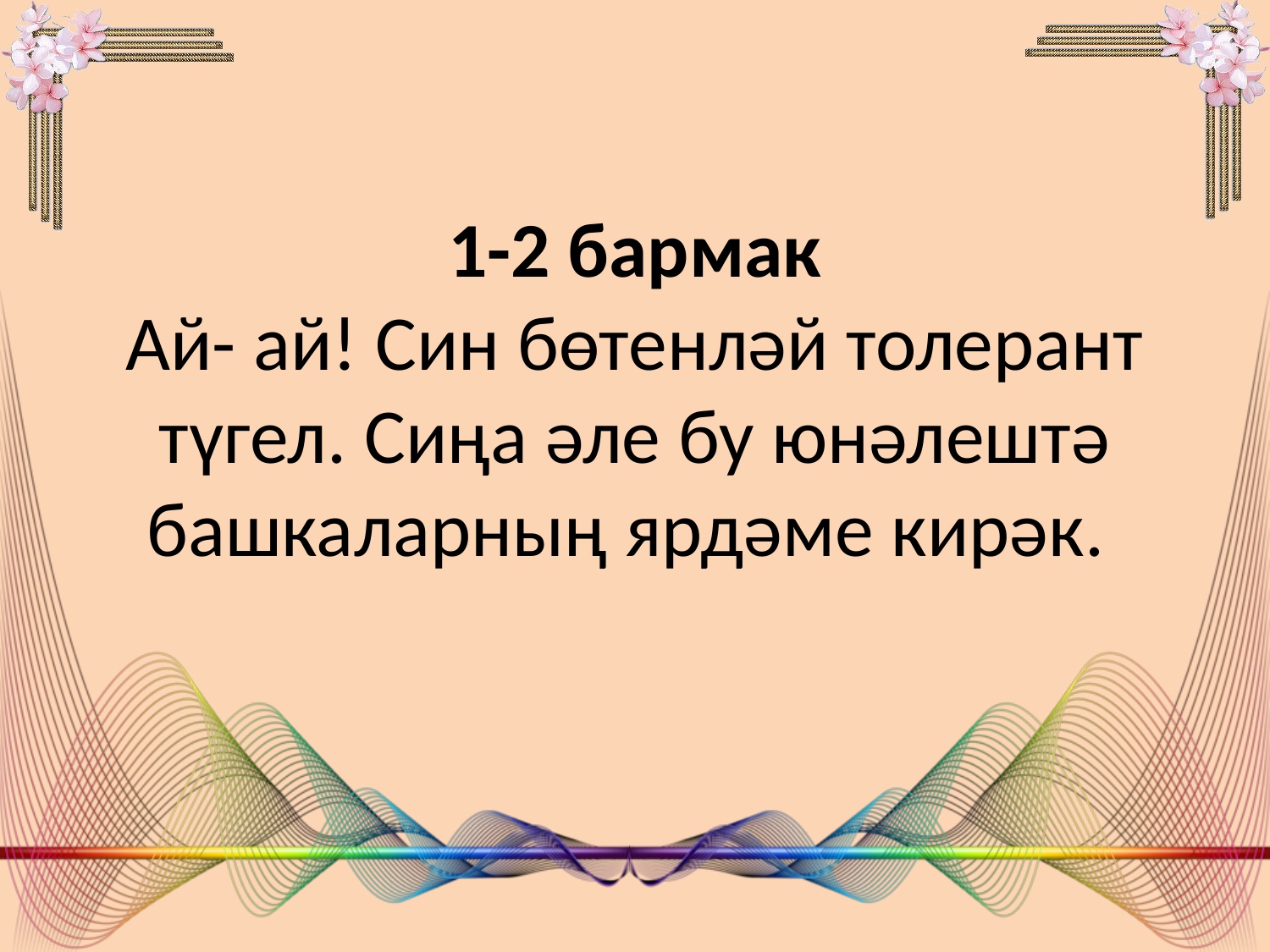

# 1-2 бармак Ай- ай! Син бөтенләй толерант түгел. Сиңа әле бу юнәлештә башкаларның ярдәме кирәк.